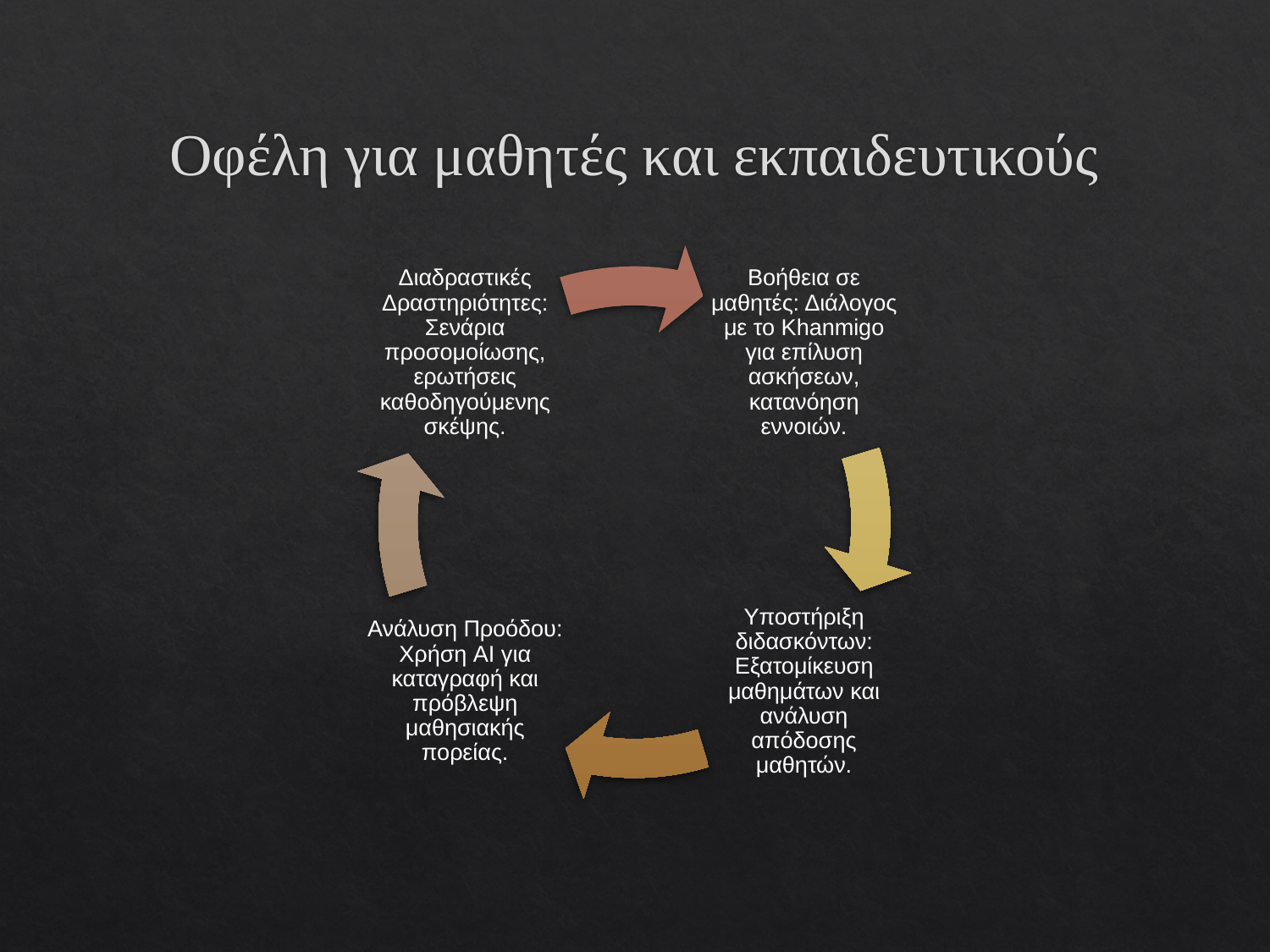

# Οφέλη για μαθητές και εκπαιδευτικούς
Βοήθεια σε μαθητές: Διάλογος με το Khanmigo για επίλυση ασκήσεων, κατανόηση εννοιών.
Υποστήριξη διδασκόντων: Εξατομίκευση μαθημάτων και ανάλυση απόδοσης μαθητών.
Ανάλυση Προόδου: Χρήση AI για καταγραφή και πρόβλεψη μαθησιακής πορείας.
Διαδραστικές Δραστηριότητες: Σενάρια προσομοίωσης, ερωτήσεις καθοδηγούμενης σκέψης.